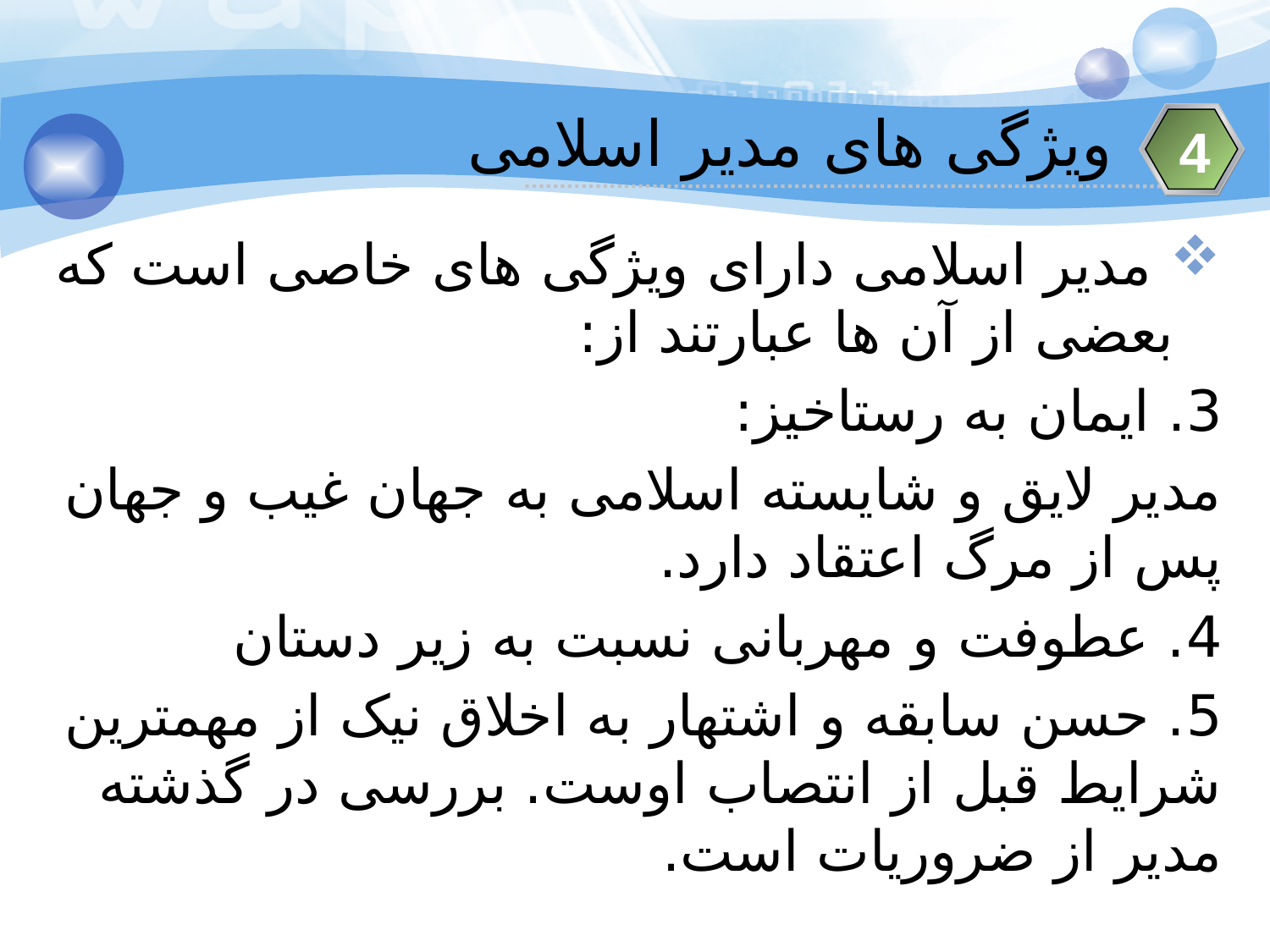

ویژگی های مدیر اسلامی

4

 مدیر اسلامی دارای ویژگی های خاصی است که بعضی از آن ها عبارتند از:
3. ایمان به رستاخیز:
مدیر لایق و شایسته اسلامی به جهان غیب و جهان پس از مرگ اعتقاد دارد.
4. عطوفت و مهربانی نسبت به زیر دستان
5. حسن سابقه و اشتهار به اخلاق نیک از مهمترین شرایط قبل از انتصاب اوست. بررسی در گذشته مدیر از ضروریات است.